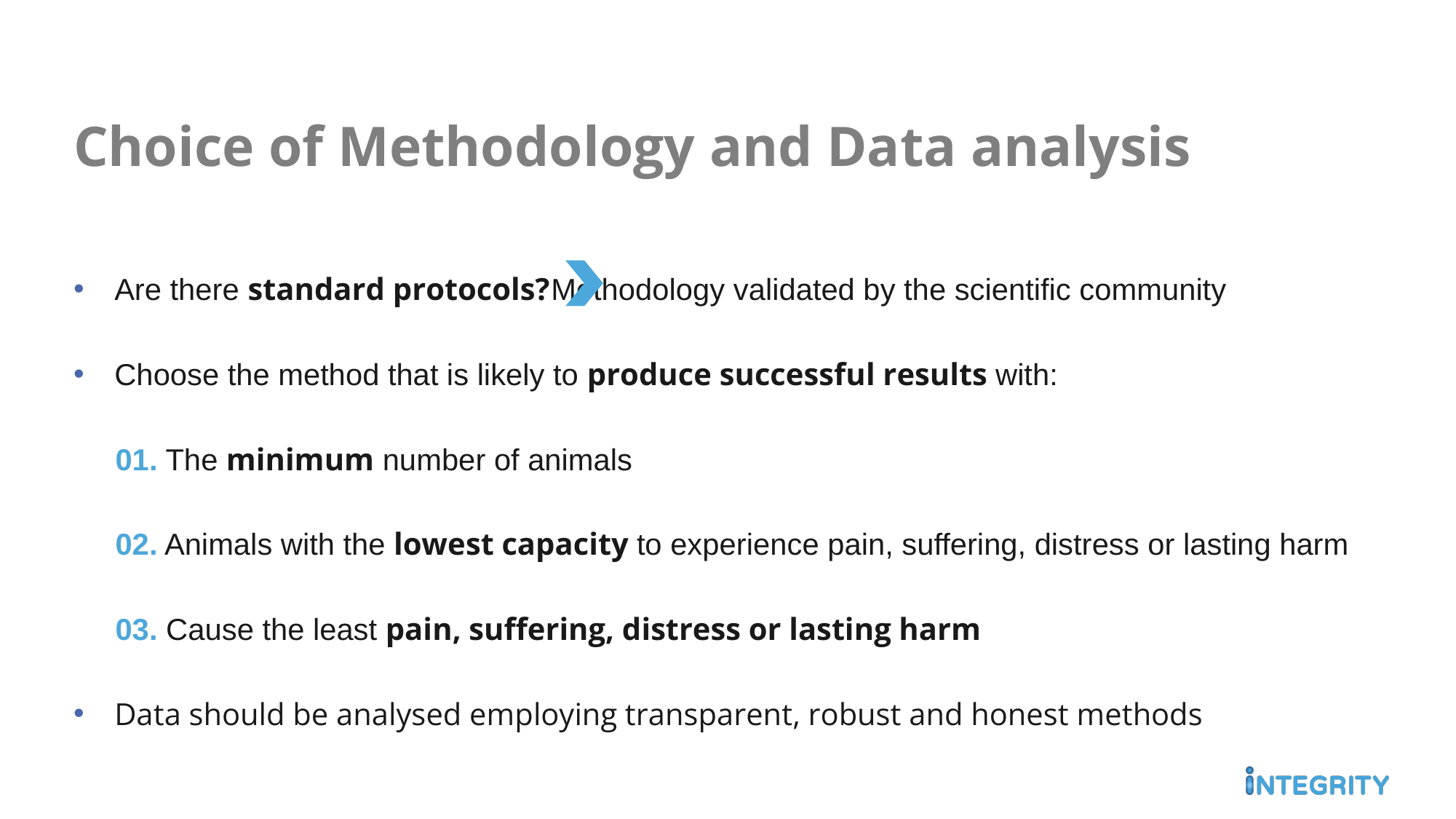

# Choice of Methodology and Data analysis
Are there standard protocols?	Methodology validated by the scientific community
Choose the method that is likely to produce successful results with:
     01. The minimum number of animals
     02. Animals with the lowest capacity to experience pain, suffering, distress or lasting harm
     03. Cause the least pain, suffering, distress or lasting harm
Data should be analysed employing transparent, robust and honest methods